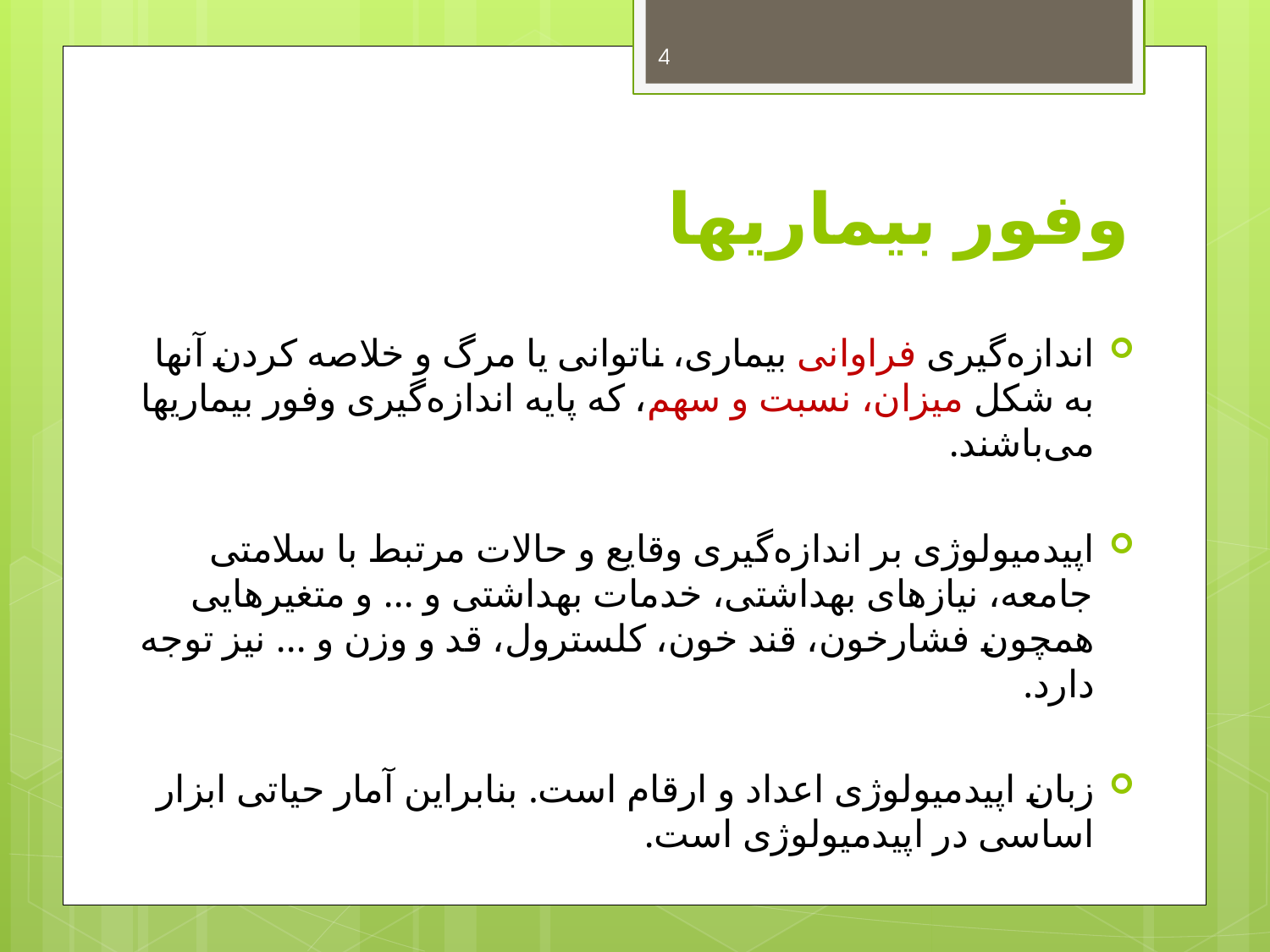

4
# وفور بیماریها
اندازه‌گیری فراوانی بیماری، ناتوانی یا مرگ و خلاصه کردن آنها به شکل میزان، نسبت و سهم، که پایه اندازه‌گیری وفور بیماریها می‌باشند.

اپیدمیولوژی بر اندازه‌گیری وقایع و حالات مرتبط با سلامتی جامعه، نیازهای بهداشتی، خدمات بهداشتی و ... و متغیرهایی همچون فشارخون، قند خون، کلسترول، قد و وزن و ... نیز توجه دارد.

زبان اپیدمیولوژی اعداد و ارقام است. بنابراین آمار حیاتی ابزار اساسی در اپیدمیولوژی است.